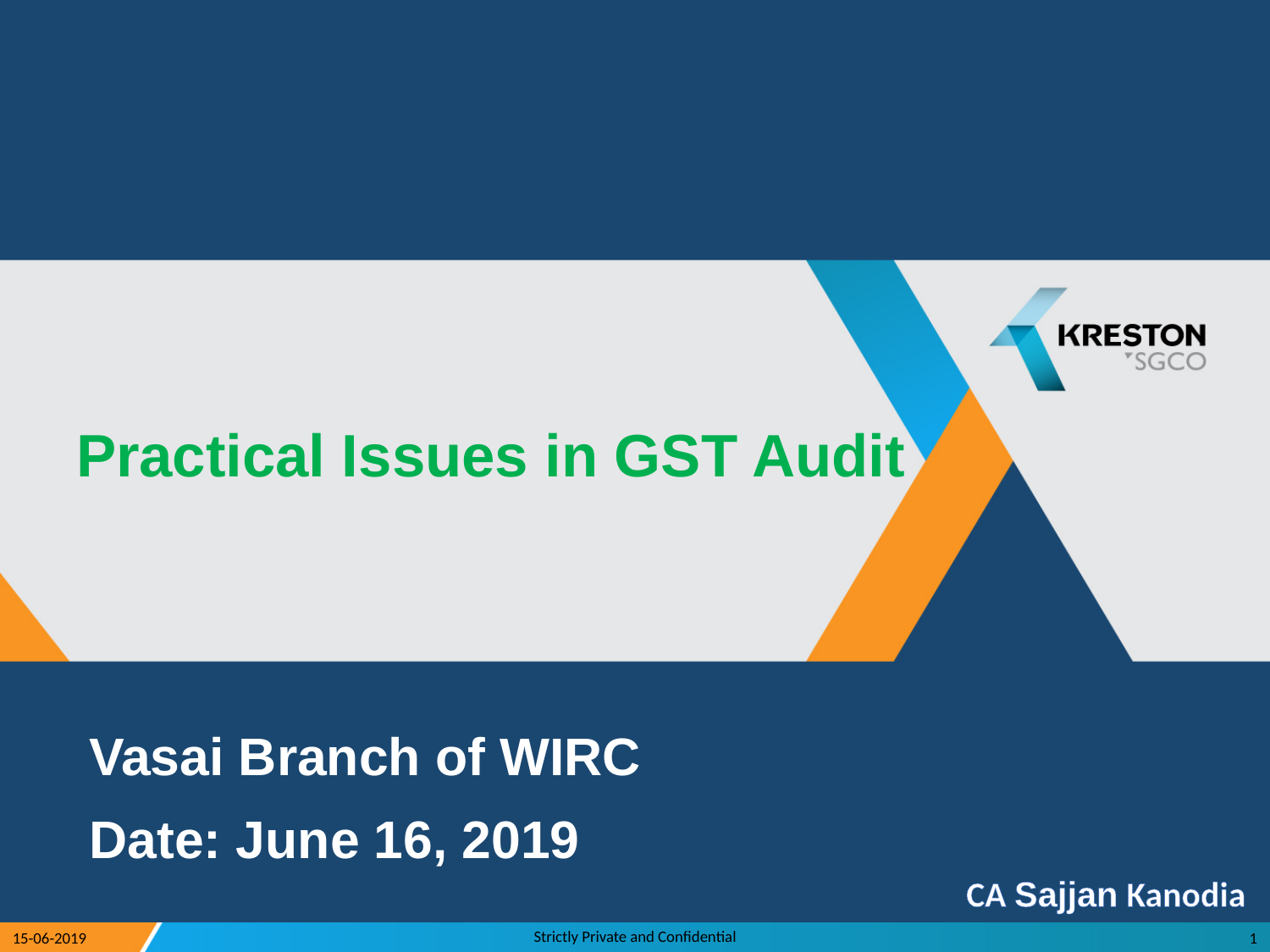

Practical Issues in GST Audit
Vasai Branch of WIRC
Date: June 16, 2019